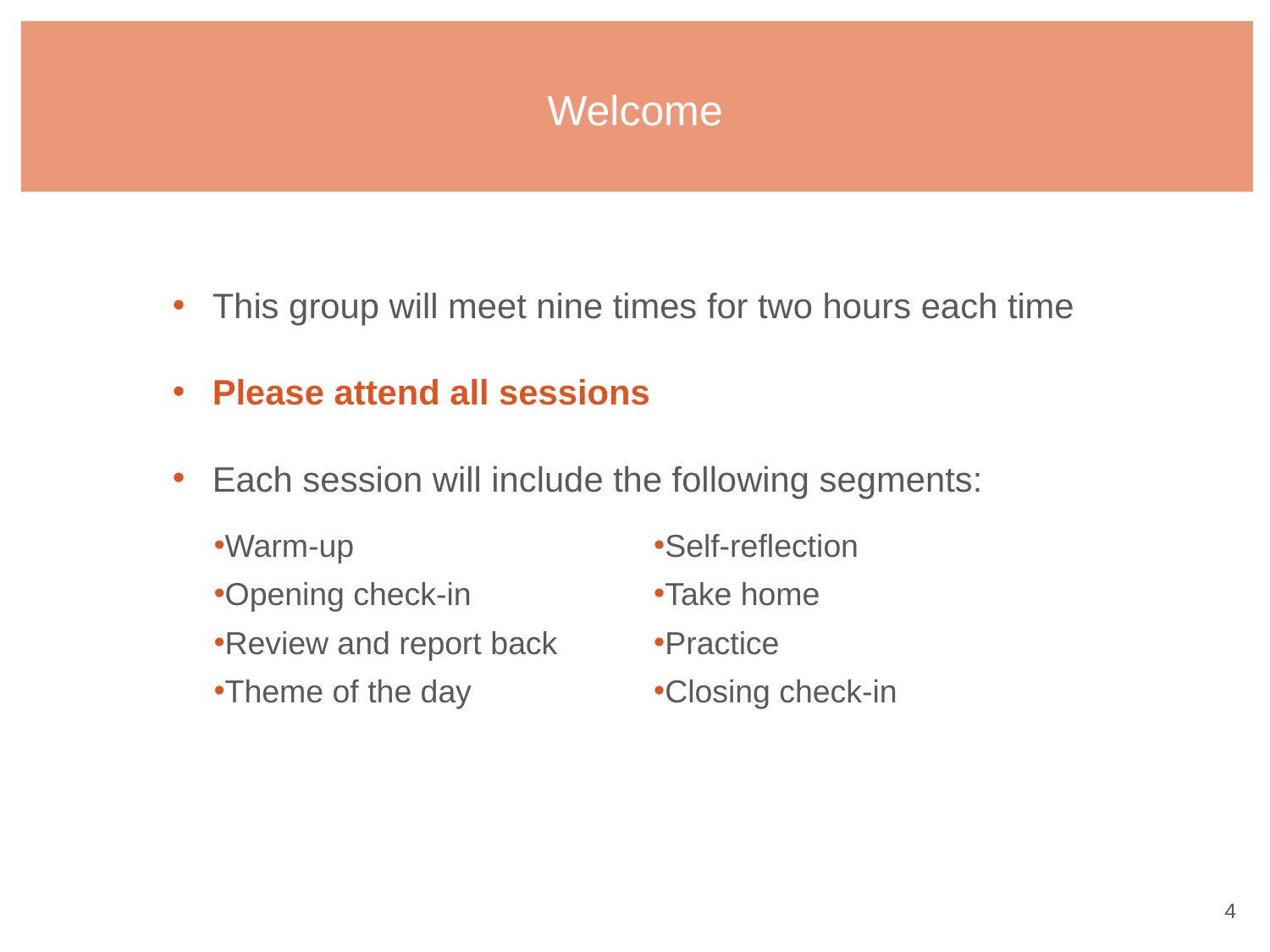

# Welcome
This group will meet nine times for two hours each time
Please attend all sessions
Each session will include the following segments:
Warm-up
Opening check-in
Review and report back
Theme of the day
Self-reflection
Take home
Practice
Closing check-in

4